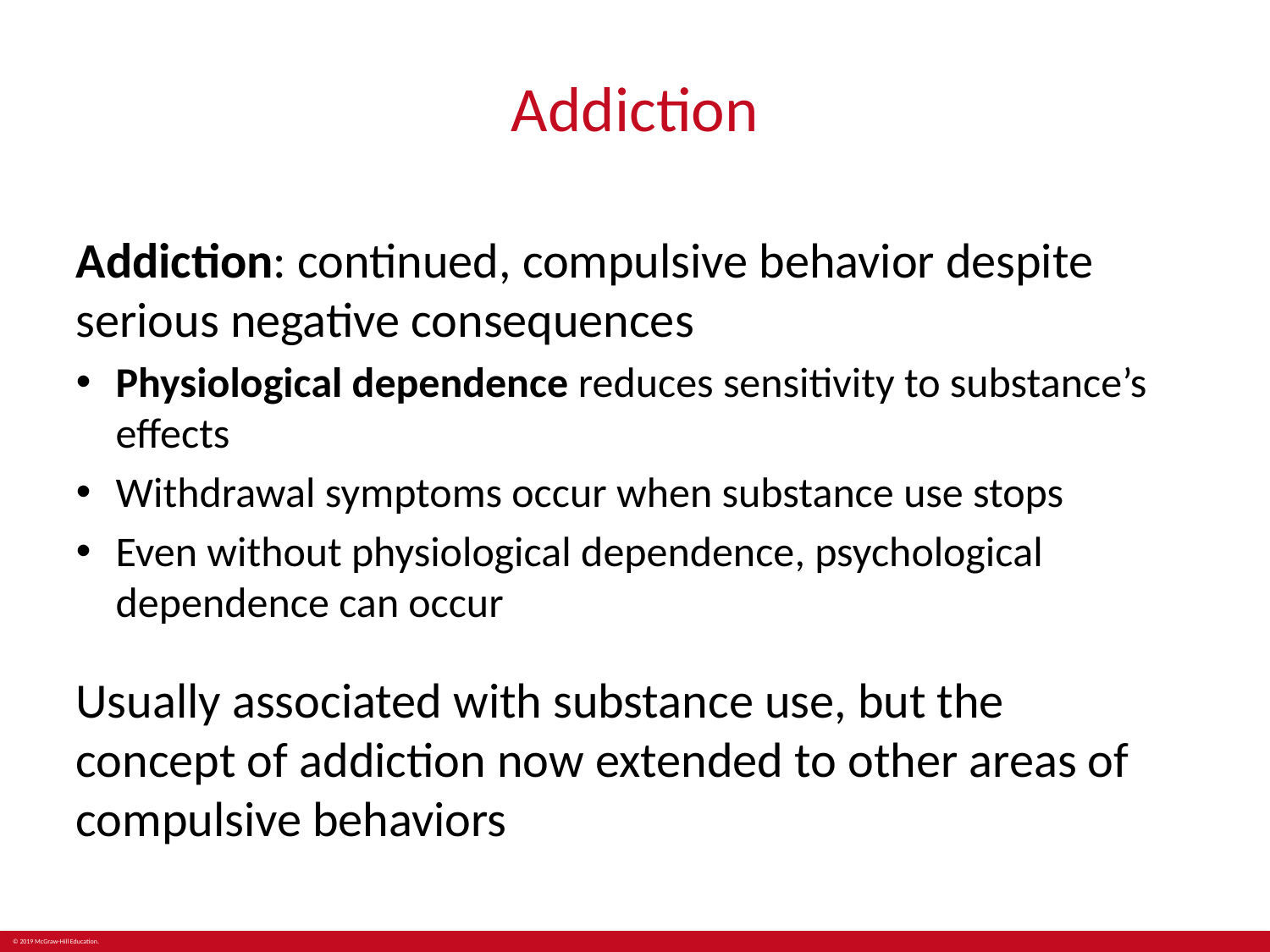

# Addiction
Addiction: continued, compulsive behavior despite serious negative consequences
Physiological dependence reduces sensitivity to substance’s effects
Withdrawal symptoms occur when substance use stops
Even without physiological dependence, psychological dependence can occur
Usually associated with substance use, but the
concept of addiction now extended to other areas of compulsive behaviors